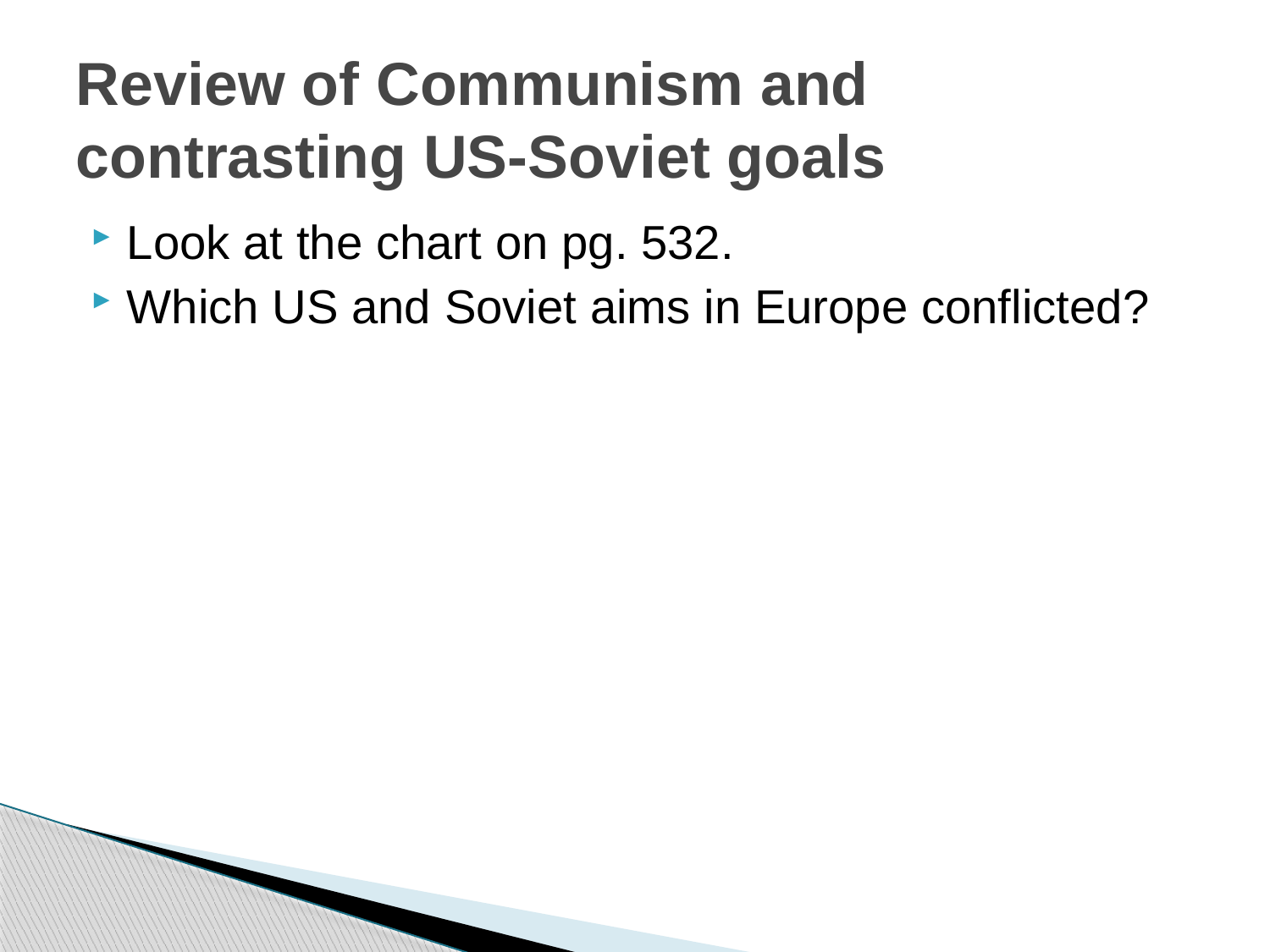

# Review of Communism and contrasting US-Soviet goals
Look at the chart on pg. 532.
Which US and Soviet aims in Europe conflicted?